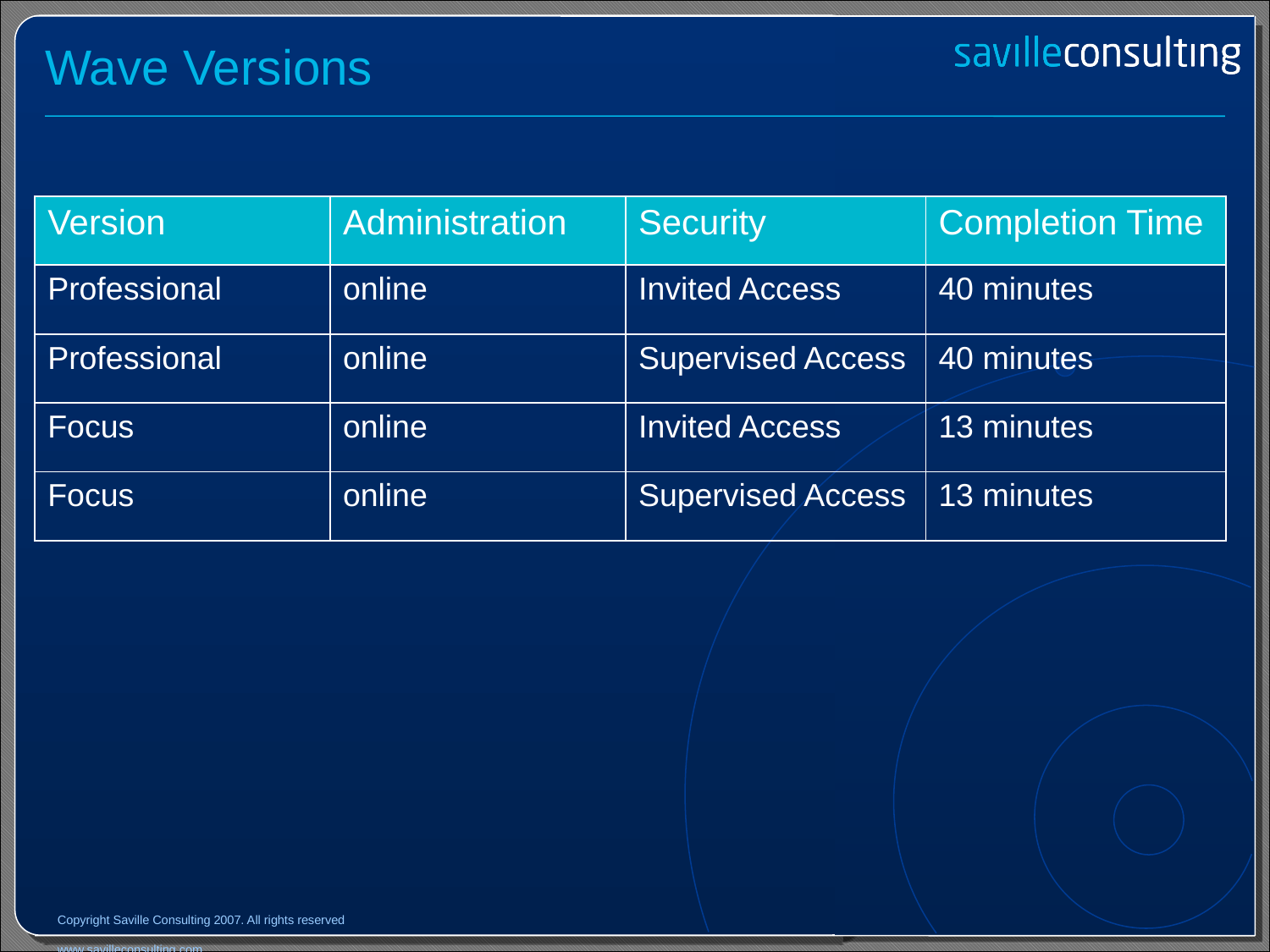

# Wave Versions
| Version | Administration | Security | Completion Time |
| --- | --- | --- | --- |
| Professional | online | Invited Access | 40 minutes |
| Professional | online | Supervised Access | 40 minutes |
| Focus | online | Invited Access | 13 minutes |
| Focus | online | Supervised Access | 13 minutes |